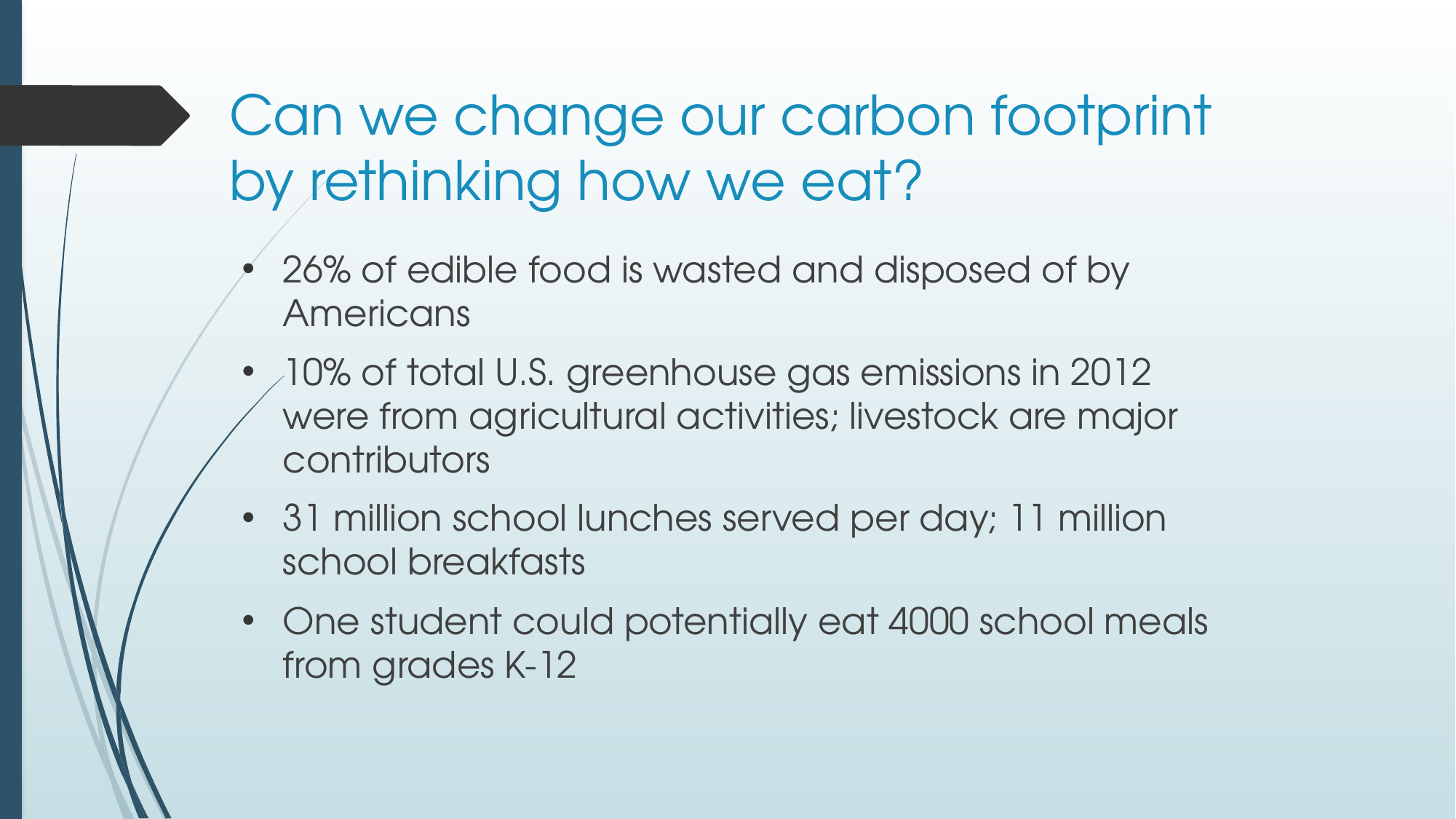

# Can we change our carbon footprint by rethinking how we eat?
26% of edible food is wasted and disposed of by Americans
10% of total U.S. greenhouse gas emissions in 2012 were from agricultural activities; livestock are major contributors
31 million school lunches served per day; 11 million school breakfasts
One student could potentially eat 4000 school meals from grades K-12